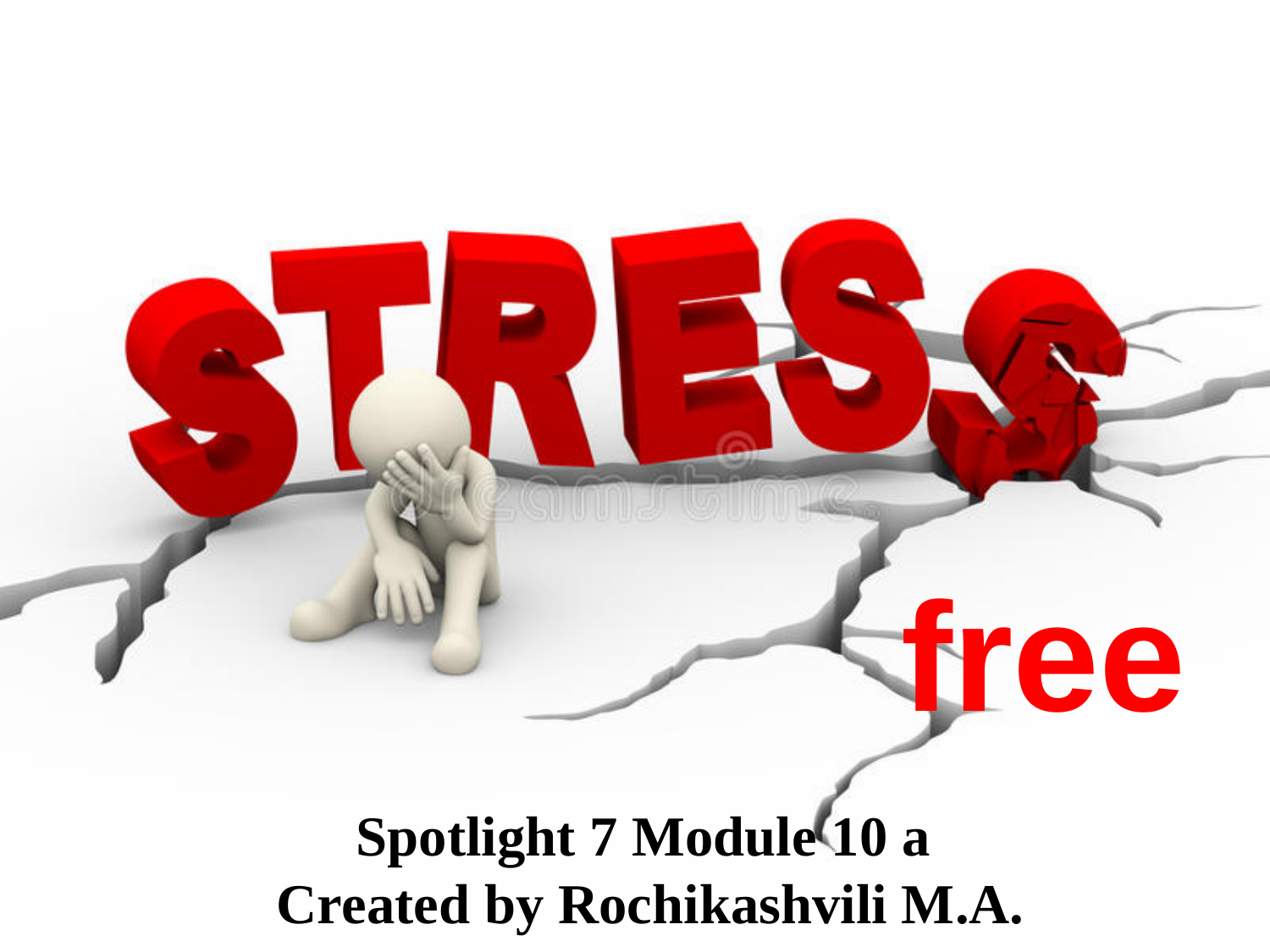

free
Spotlight 7 Module 10 a
Created by Rochikashvili M.A.